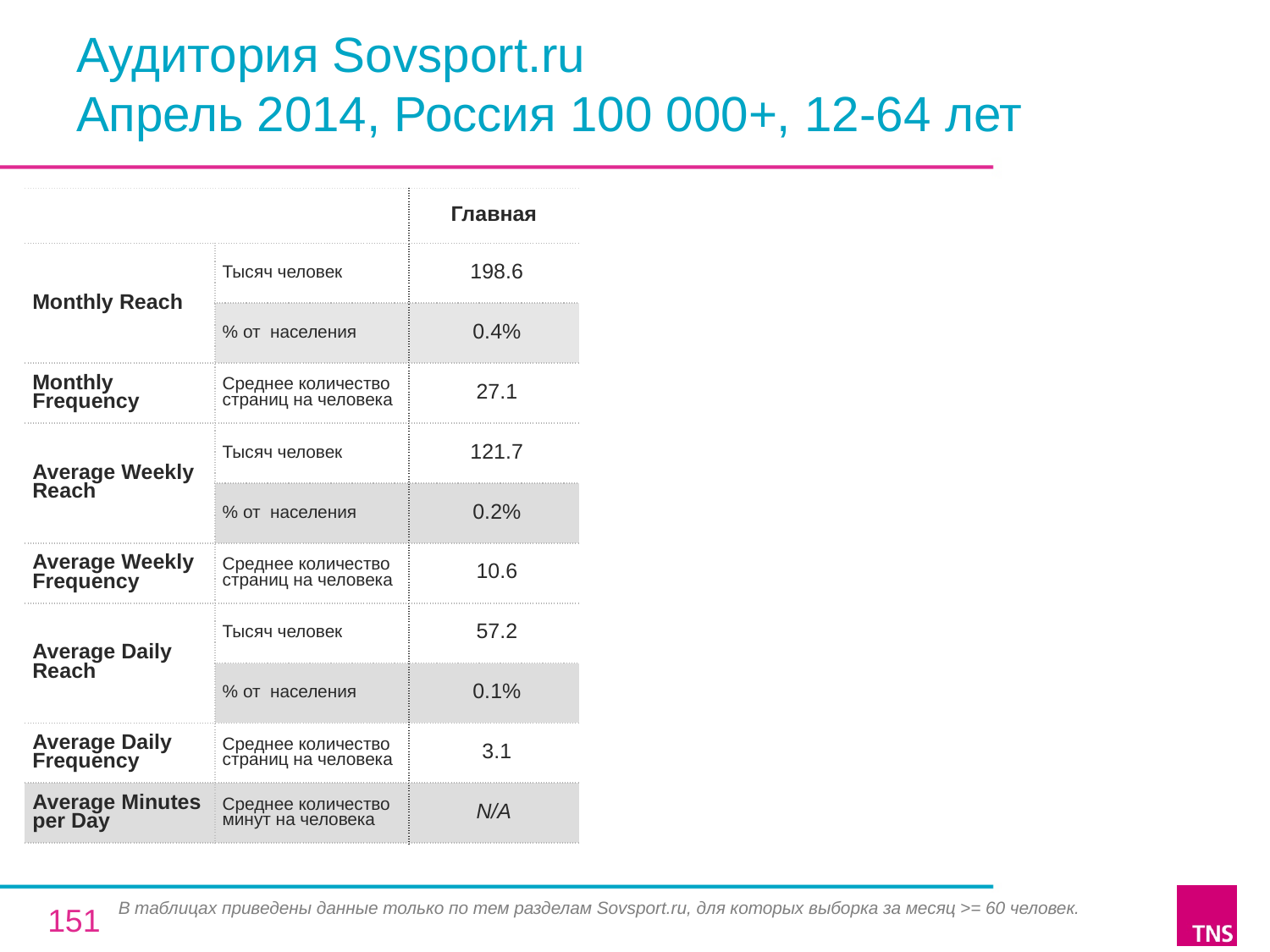

# Аудитория Sovsport.ru Апрель 2014, Россия 100 000+, 12-64 лет
|  |  | Главная |
| --- | --- | --- |
| Monthly Reach | Тысяч человек | 198.6 |
|  | % от населения | 0.4% |
| Monthly Frequency | Среднее количество страниц на человека | 27.1 |
| Average Weekly Reach | Тысяч человек | 121.7 |
|  | % от населения | 0.2% |
| Average Weekly Frequency | Среднее количество страниц на человека | 10.6 |
| Average Daily Reach | Тысяч человек | 57.2 |
|  | % от населения | 0.1% |
| Average Daily Frequency | Среднее количество страниц на человека | 3.1 |
| Average Minutes per Day | Среднее количество минут на человека | N/A |
В таблицах приведены данные только по тем разделам Sovsport.ru, для которых выборка за месяц >= 60 человек.
151